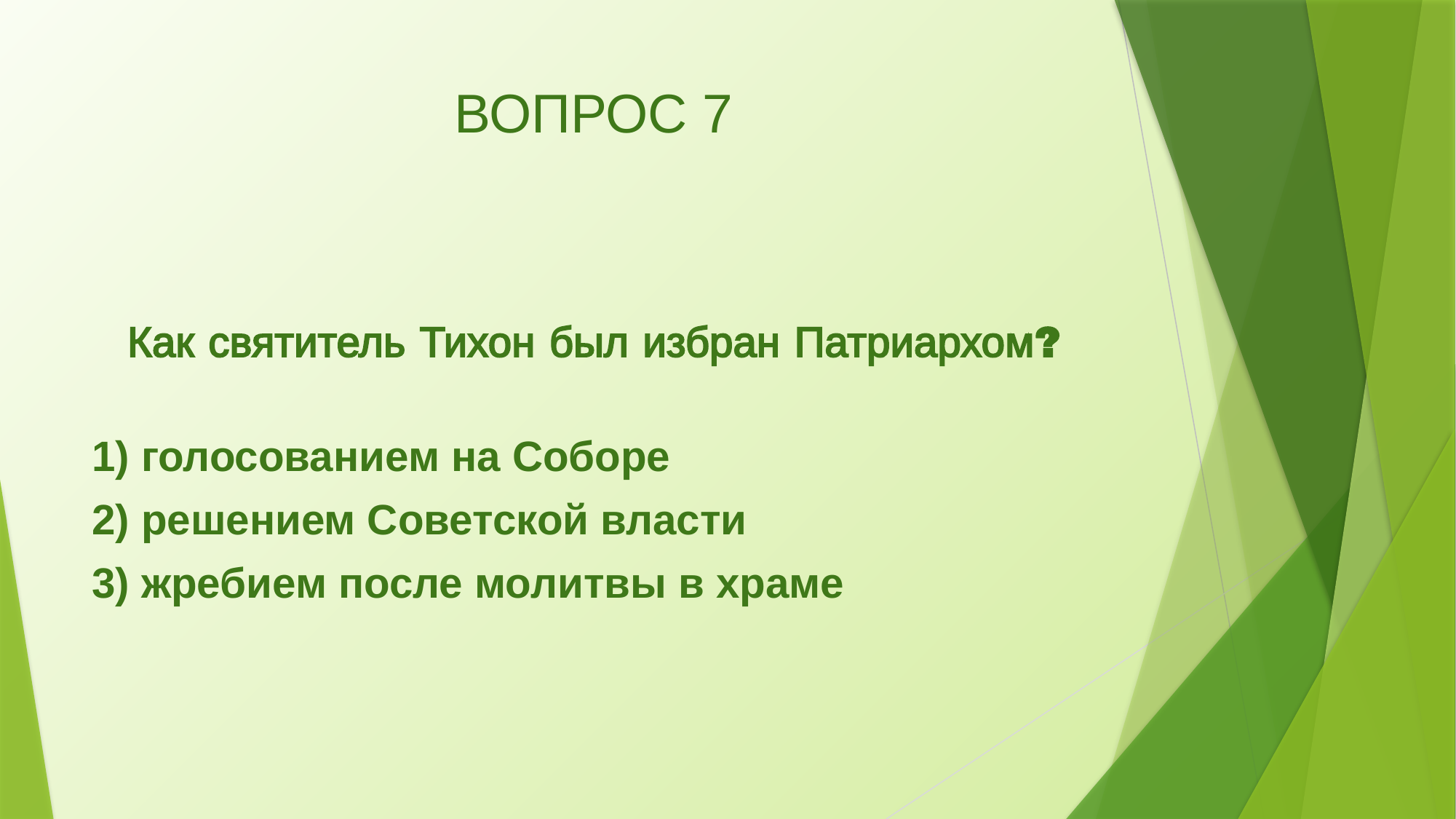

# ВОПРОС 7

Как святитель Тихон был избран Патриархом?

1) голосованием на Соборе
2) решением Советской власти
3) жребием после молитвы в храме